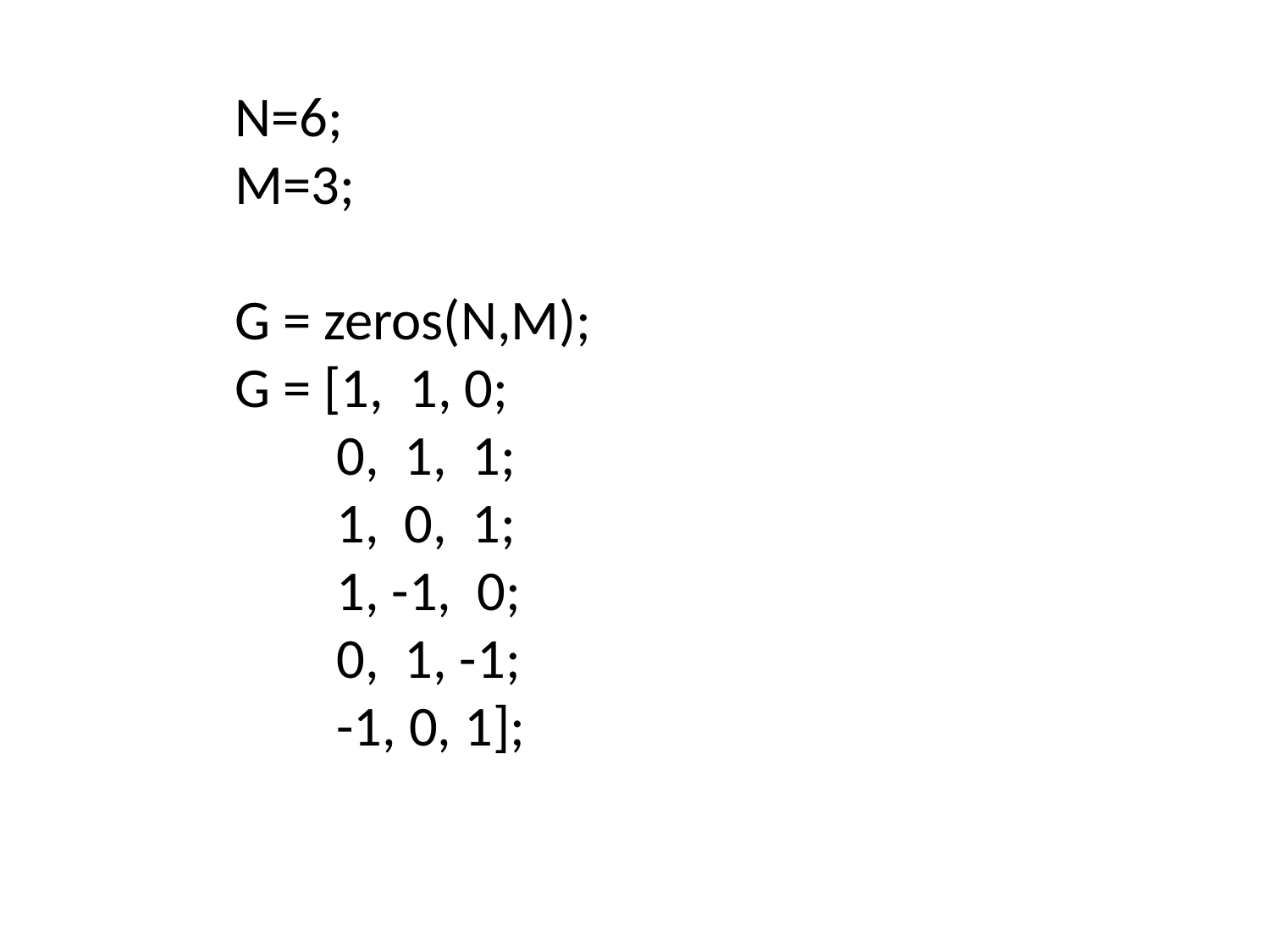

N=6;
M=3;

G = zeros(N,M);
G = [1,  1, 0;
        0,  1,  1;
        1,  0,  1;
        1, -1,  0;
        0,  1, -1;
        -1, 0, 1];